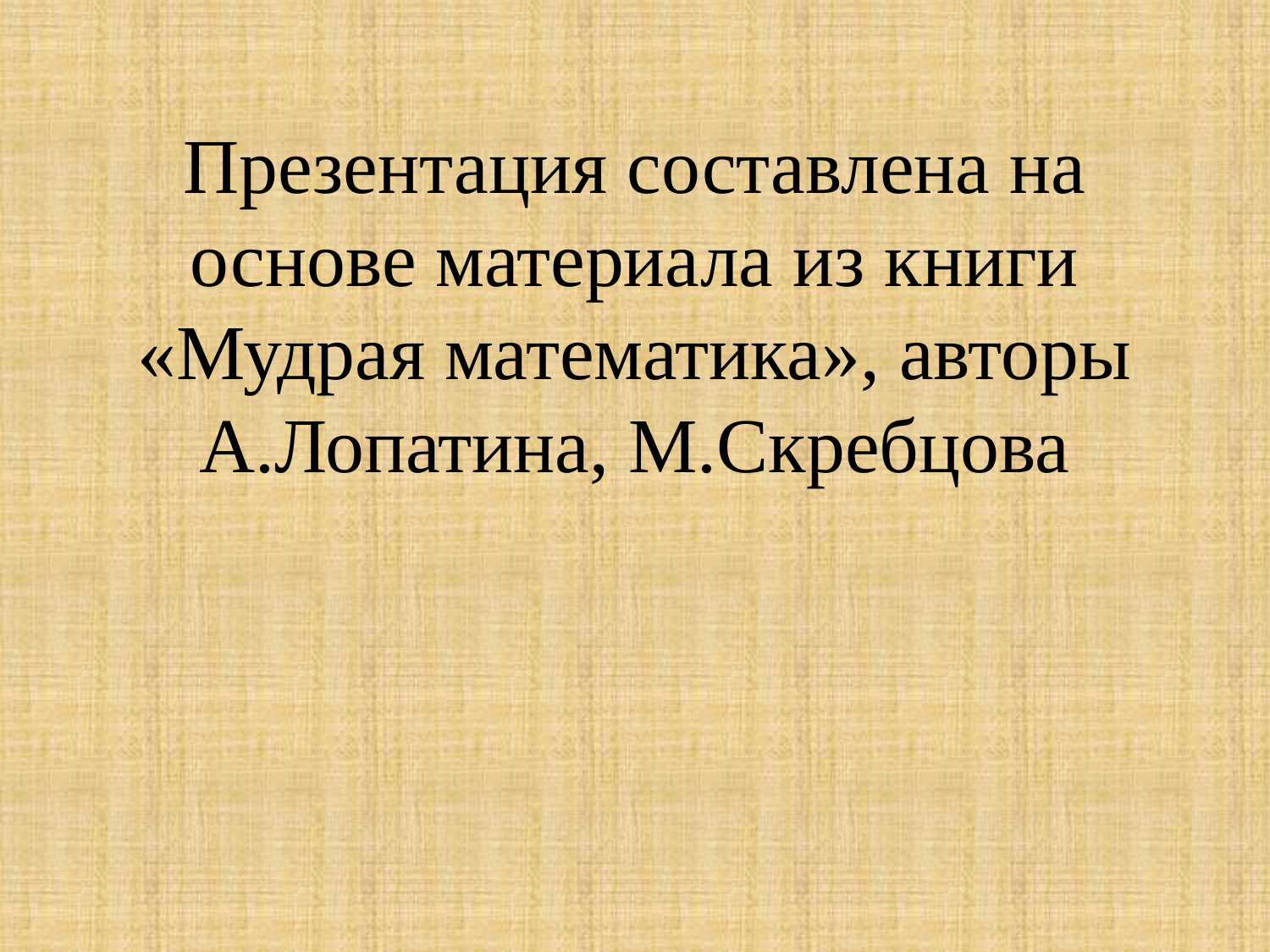

# Презентация составлена на основе материала из книги «Мудрая математика», авторы А.Лопатина, М.Скребцова